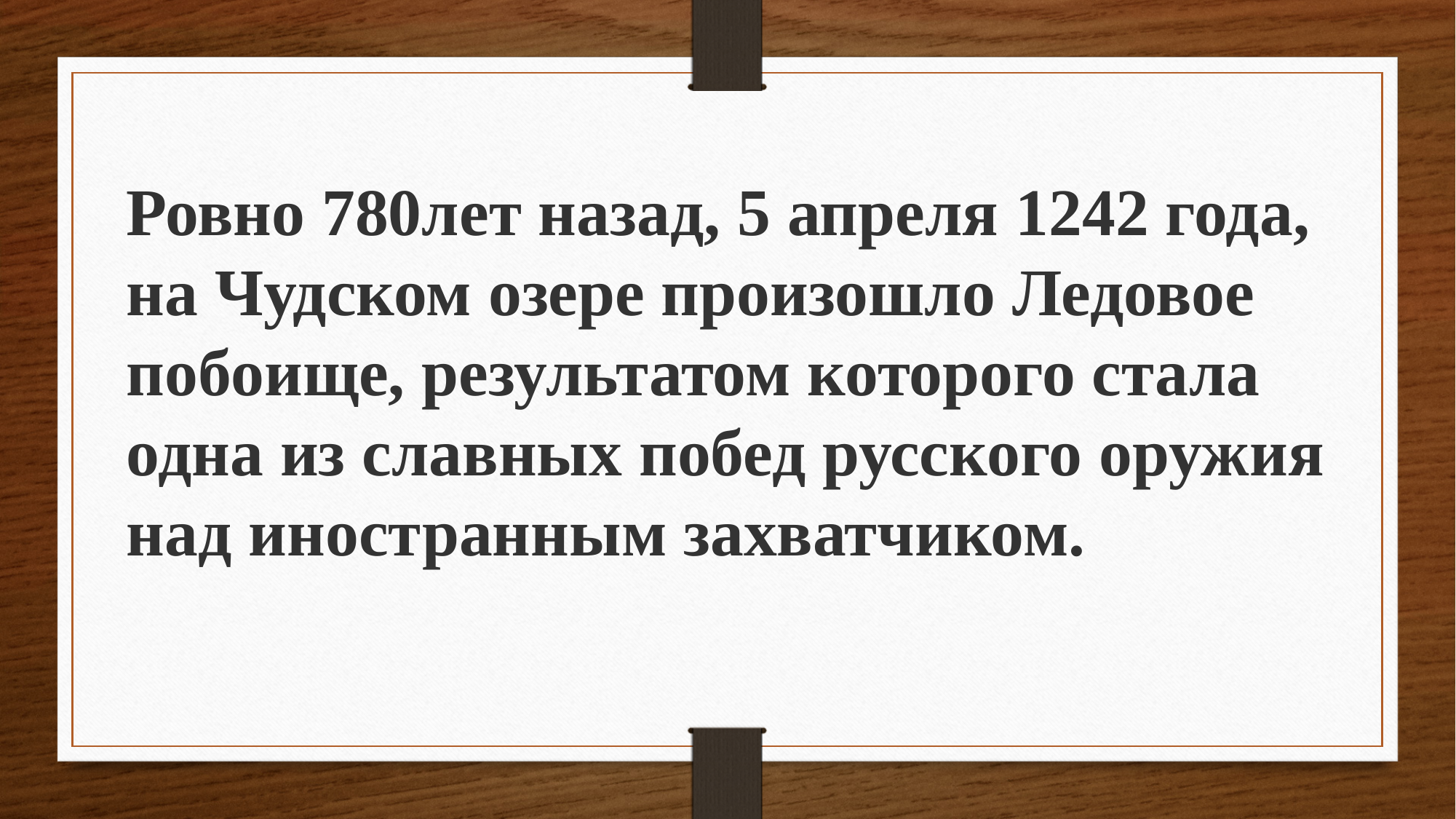

Ровно 780лет назад, 5 апреля 1242 года, на Чудском озере произошло Ледовое побоище, результатом которого стала одна из славных побед русского оружия над иностранным захватчиком.